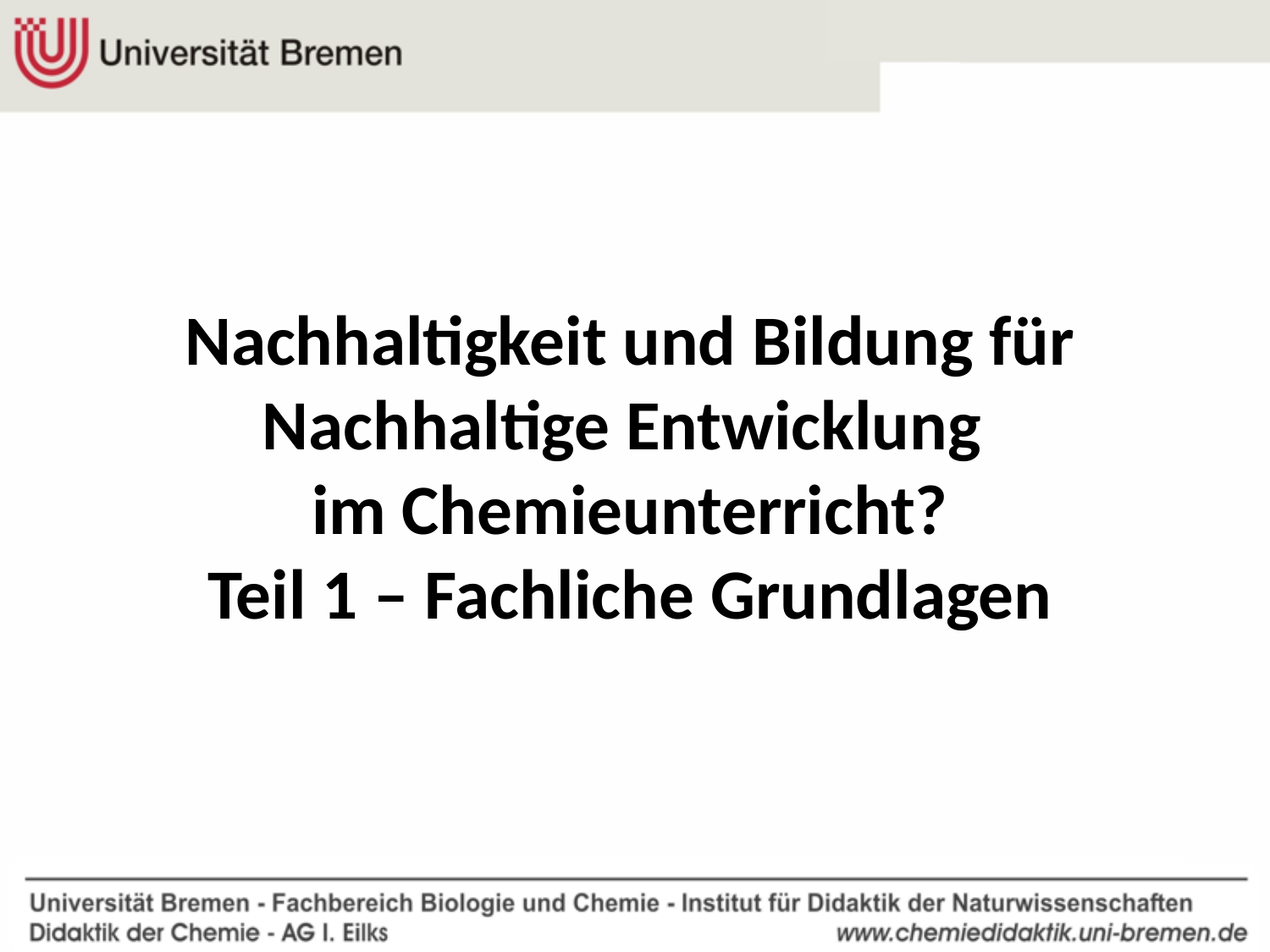

# Nachhaltigkeit und Bildung für Nachhaltige Entwicklung im Chemieunterricht? Teil 1 – Fachliche Grundlagen